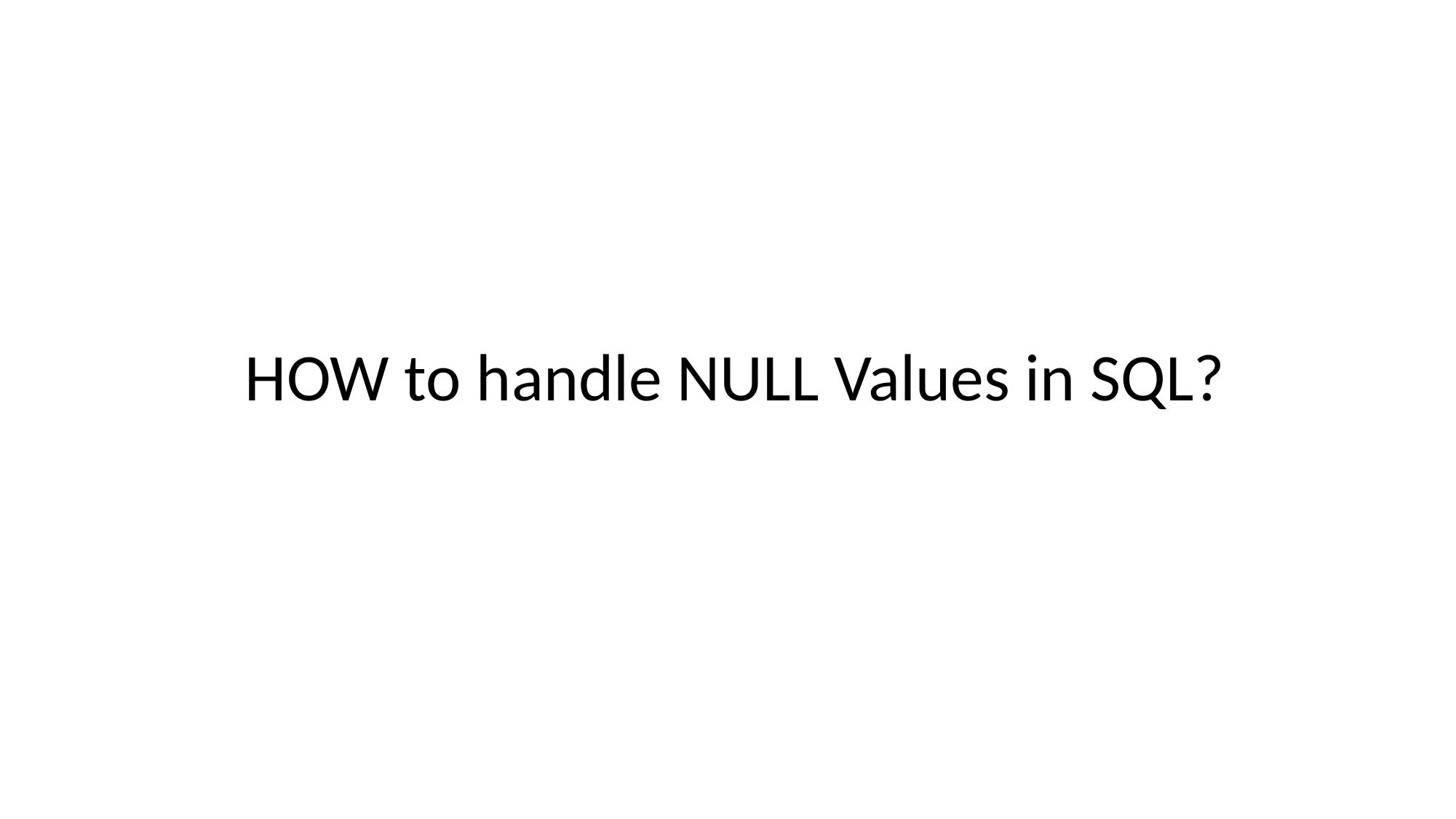

HOW to handle NULL Values in SQL?